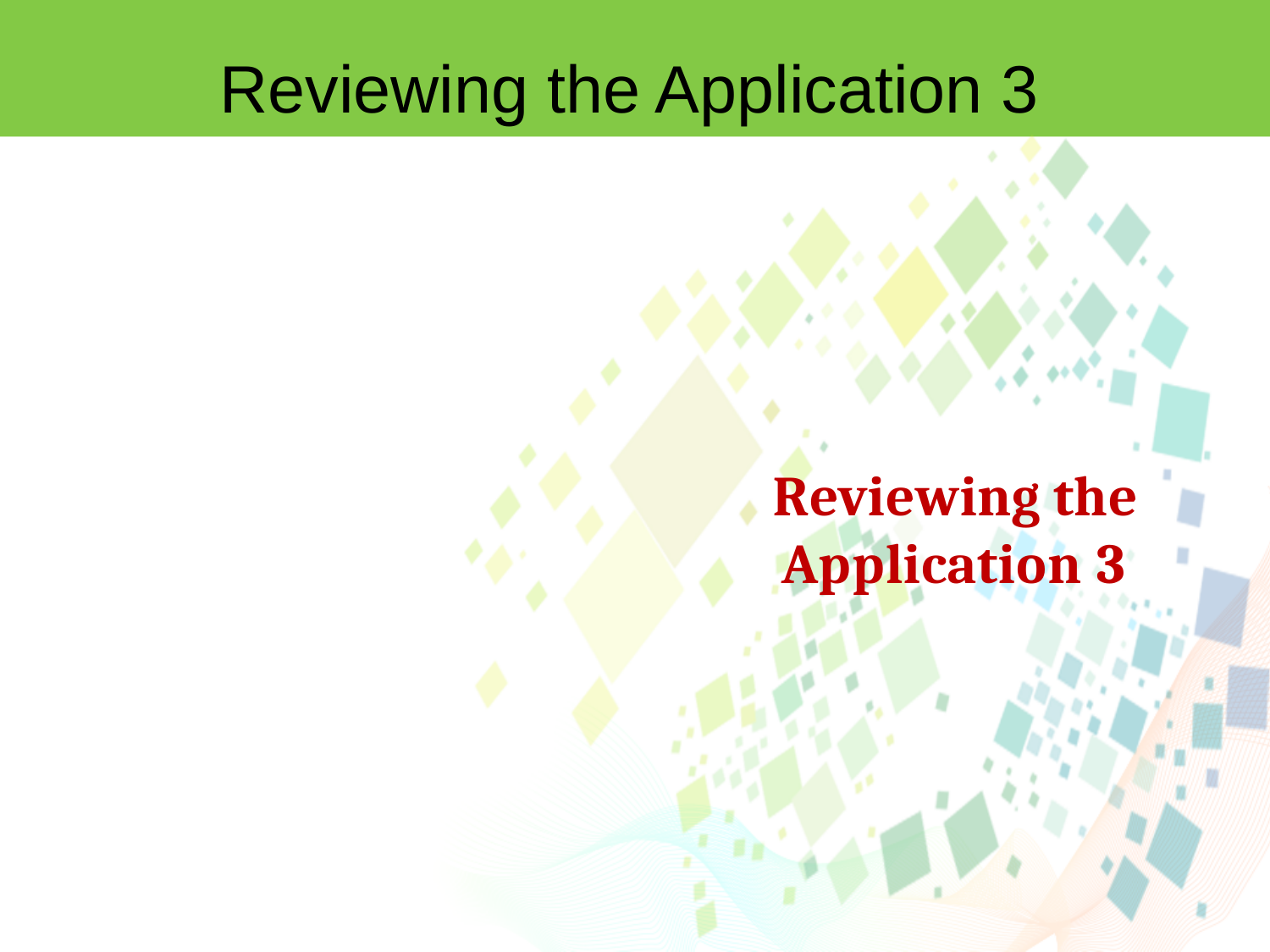

Reviewing the Application 3
Reviewing the Application 3